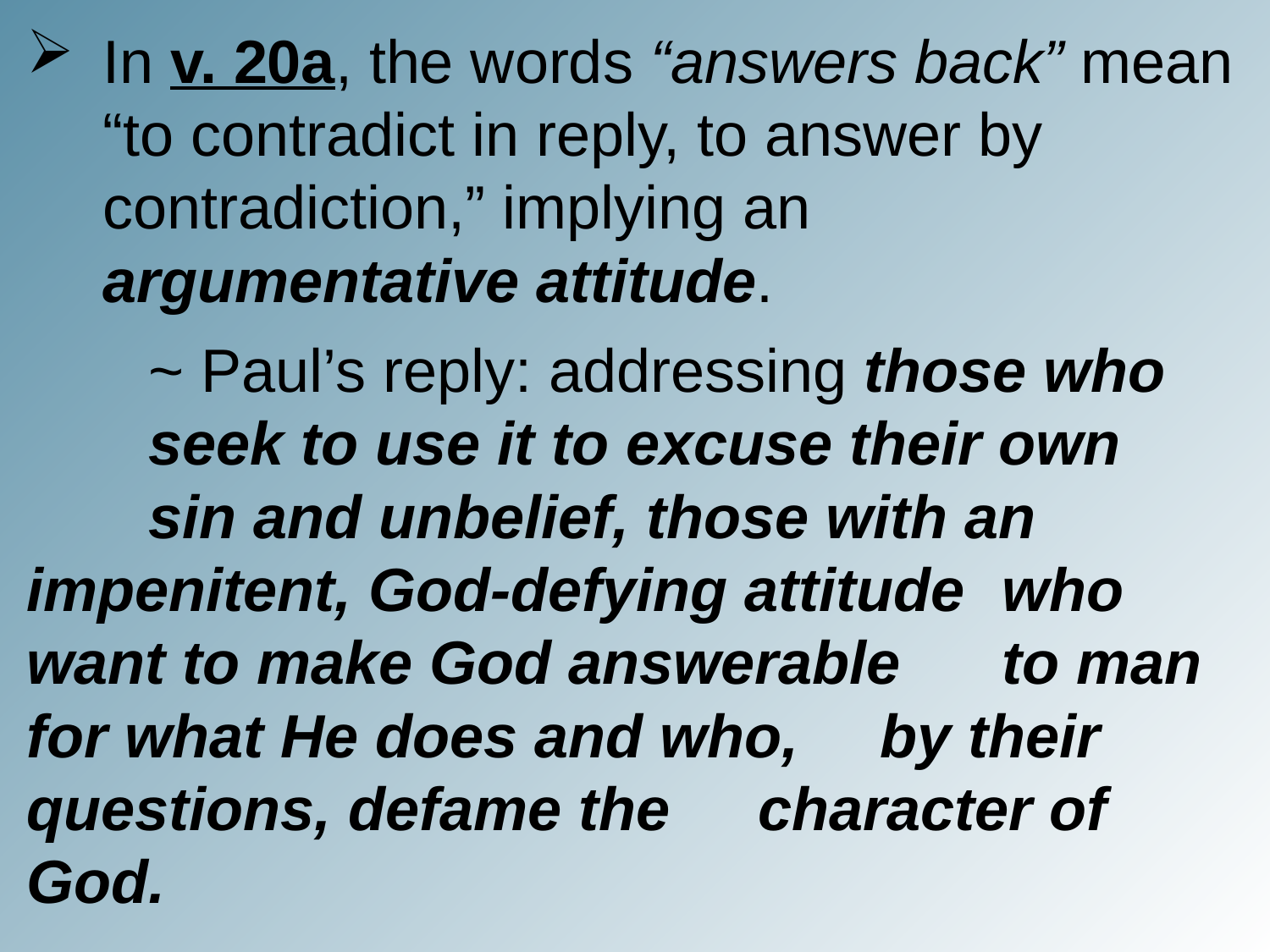

In v. 20a, the words “answers back” mean “to contradict in reply, to answer by contradiction,” implying an argumentative attitude.
		~ Paul’s reply: addressing those who 					seek to use it to excuse their own 					sin and unbelief, those with an 						impenitent, God-defying attitude 						who want to make God answerable 					to man for what He does and who, 					by their questions, defame the 						character of God.